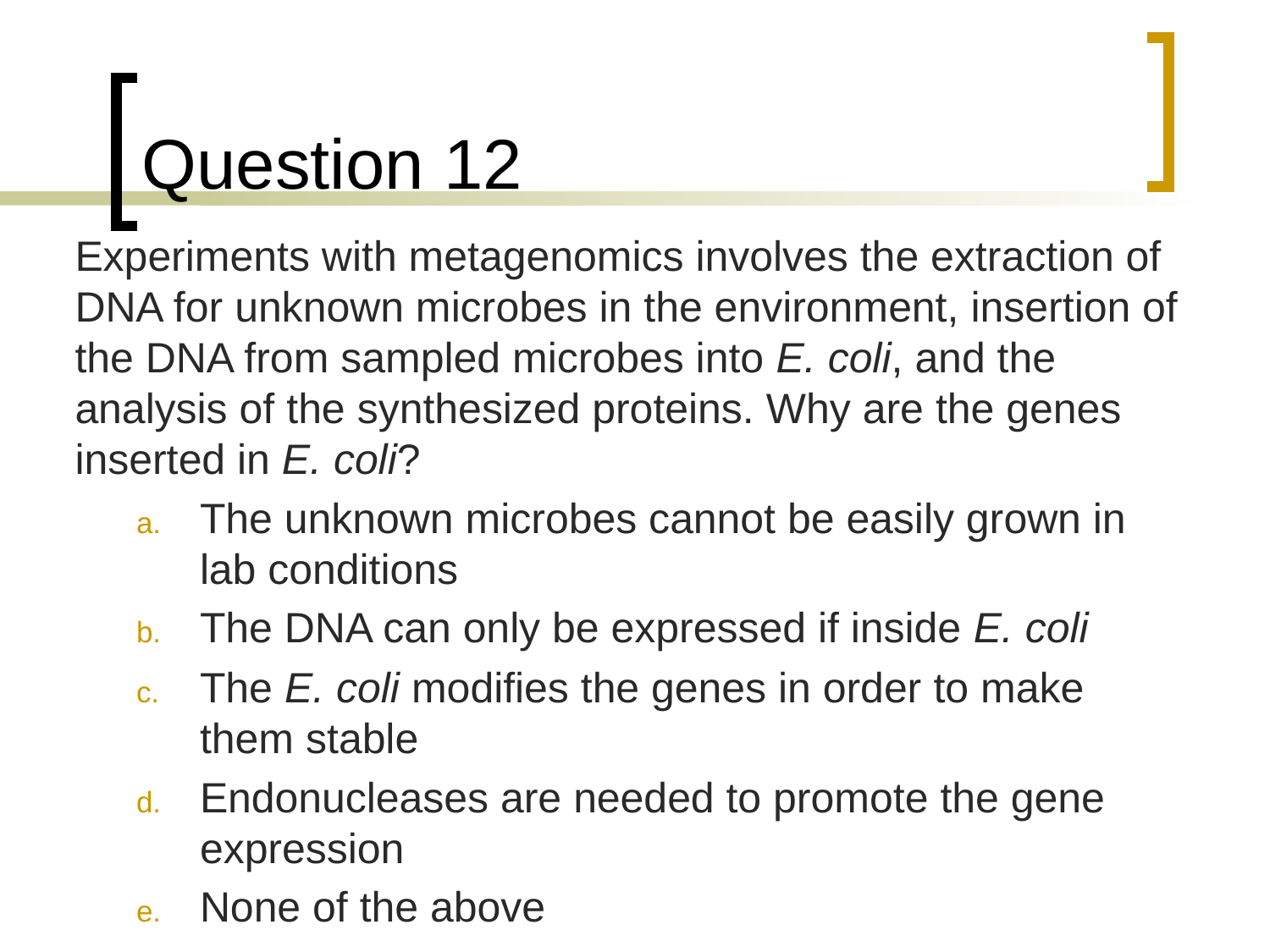

# Question 12
	Experiments with metagenomics involves the extraction of DNA for unknown microbes in the environment, insertion of the DNA from sampled microbes into E. coli, and the analysis of the synthesized proteins. Why are the genes inserted in E. coli?
The unknown microbes cannot be easily grown in lab conditions
The DNA can only be expressed if inside E. coli
The E. coli modifies the genes in order to make them stable
Endonucleases are needed to promote the gene expression
None of the above